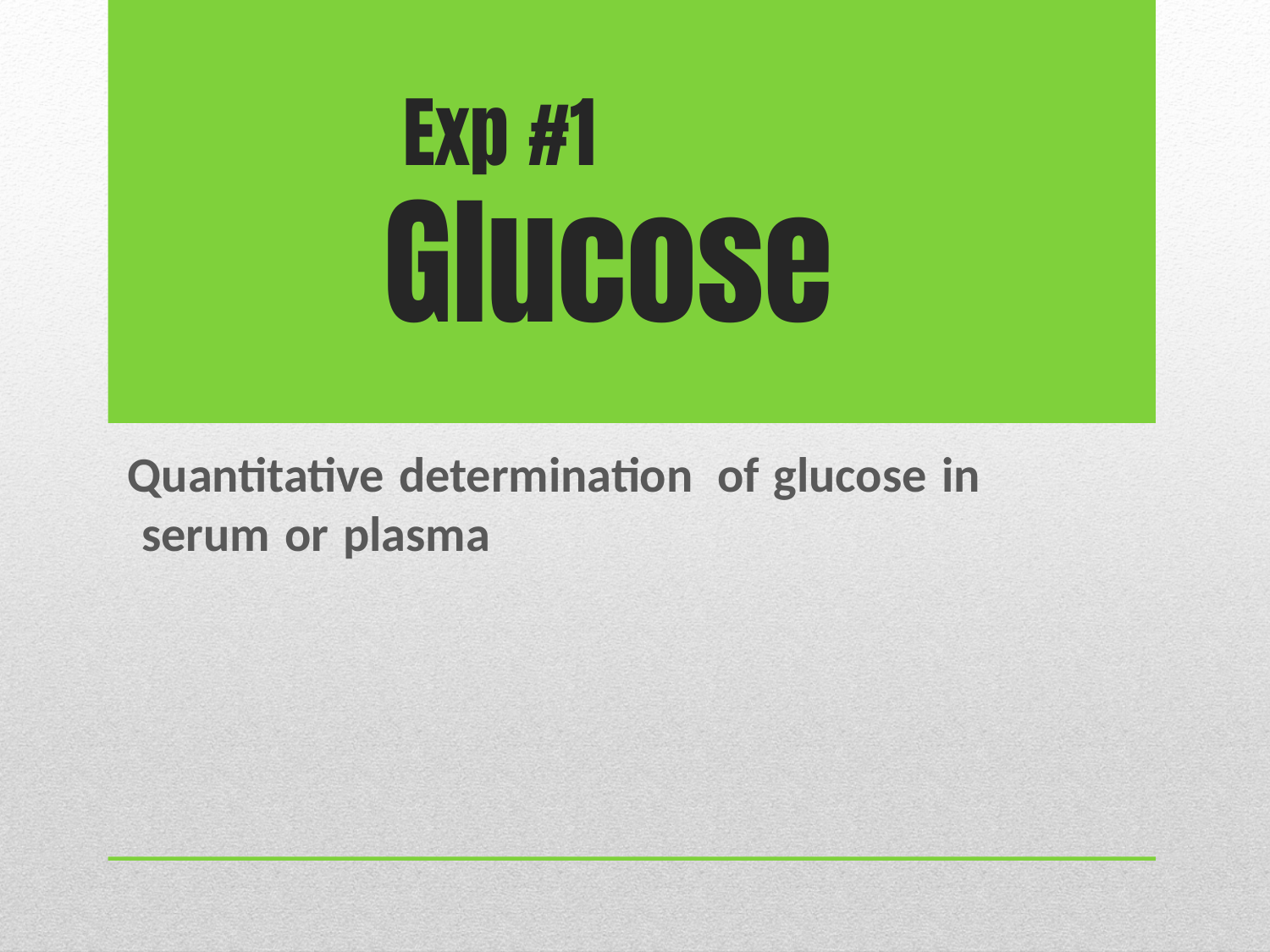

# Exp #1 Glucose
Quantitative determination  of glucose in  serum or plasma